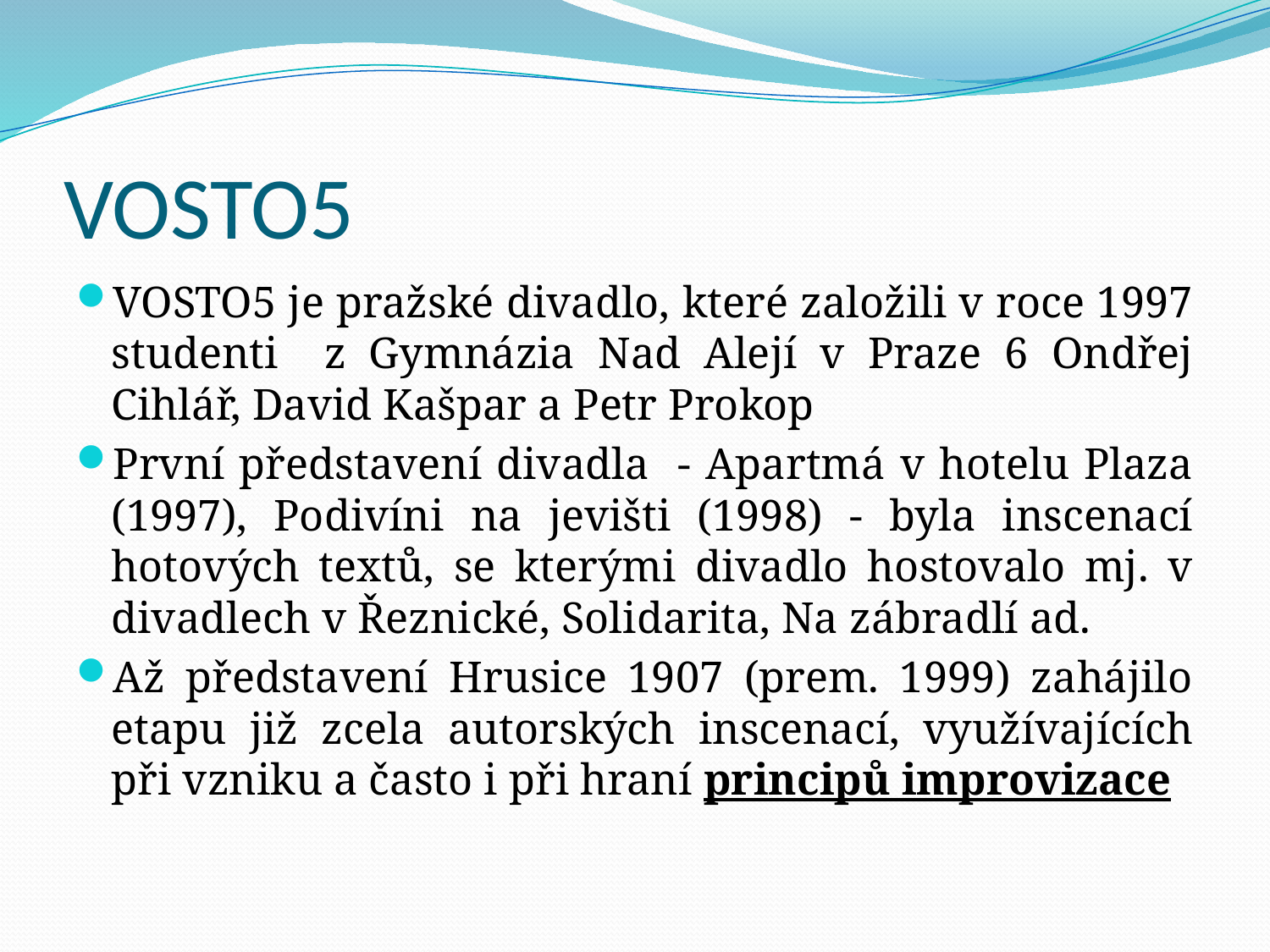

# VOSTO5
VOSTO5 je pražské divadlo, které založili v roce 1997 studenti  z Gymnázia Nad Alejí v Praze 6 Ondřej Cihlář, David Kašpar a Petr Prokop
První představení divadla  - Apartmá v hotelu Plaza (1997), Podivíni na jevišti (1998) - byla inscenací hotových textů, se kterými divadlo hostovalo mj. v divadlech v Řeznické, Solidarita, Na zábradlí ad.
Až představení Hrusice 1907 (prem. 1999) zahájilo etapu již zcela autorských inscenací, využívajících při vzniku a často i při hraní principů improvizace